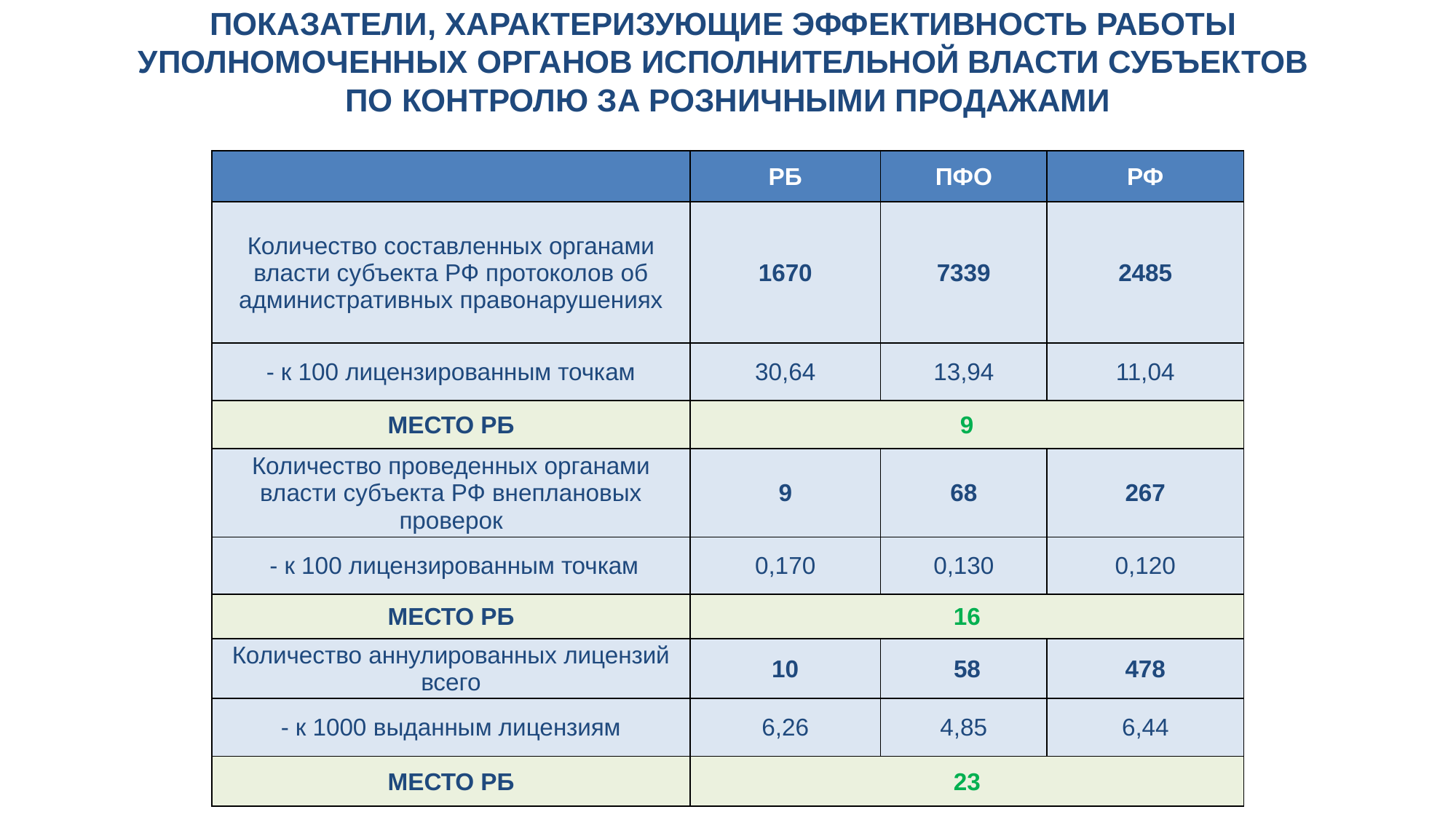

ПОКАЗАТЕЛИ, ХАРАКТЕРИЗУЮЩИЕ ЭФФЕКТИВНОСТЬ РАБОТЫ
УПОЛНОМОЧЕННЫХ ОРГАНОВ ИСПОЛНИТЕЛЬНОЙ ВЛАСТИ СУБЪЕКТОВ
ПО КОНТРОЛЮ ЗА РОЗНИЧНЫМИ ПРОДАЖАМИ
|  | РБ | ПФО | РФ |
| --- | --- | --- | --- |
| Количество составленных органами власти субъекта РФ протоколов об административных правонарушениях | 1670 | 7339 | 2485 |
| - к 100 лицензированным точкам | 30,64 | 13,94 | 11,04 |
| МЕСТО РБ | 9 |  |  |
| Количество проведенных органами власти субъекта РФ внеплановых проверок | 9 | 68 | 267 |
| - к 100 лицензированным точкам | 0,170 | 0,130 | 0,120 |
| МЕСТО РБ | 16 |  |  |
| Количество аннулированных лицензий всего | 10 | 58 | 478 |
| - к 1000 выданным лицензиям | 6,26 | 4,85 | 6,44 |
| МЕСТО РБ | 23 |  |  |